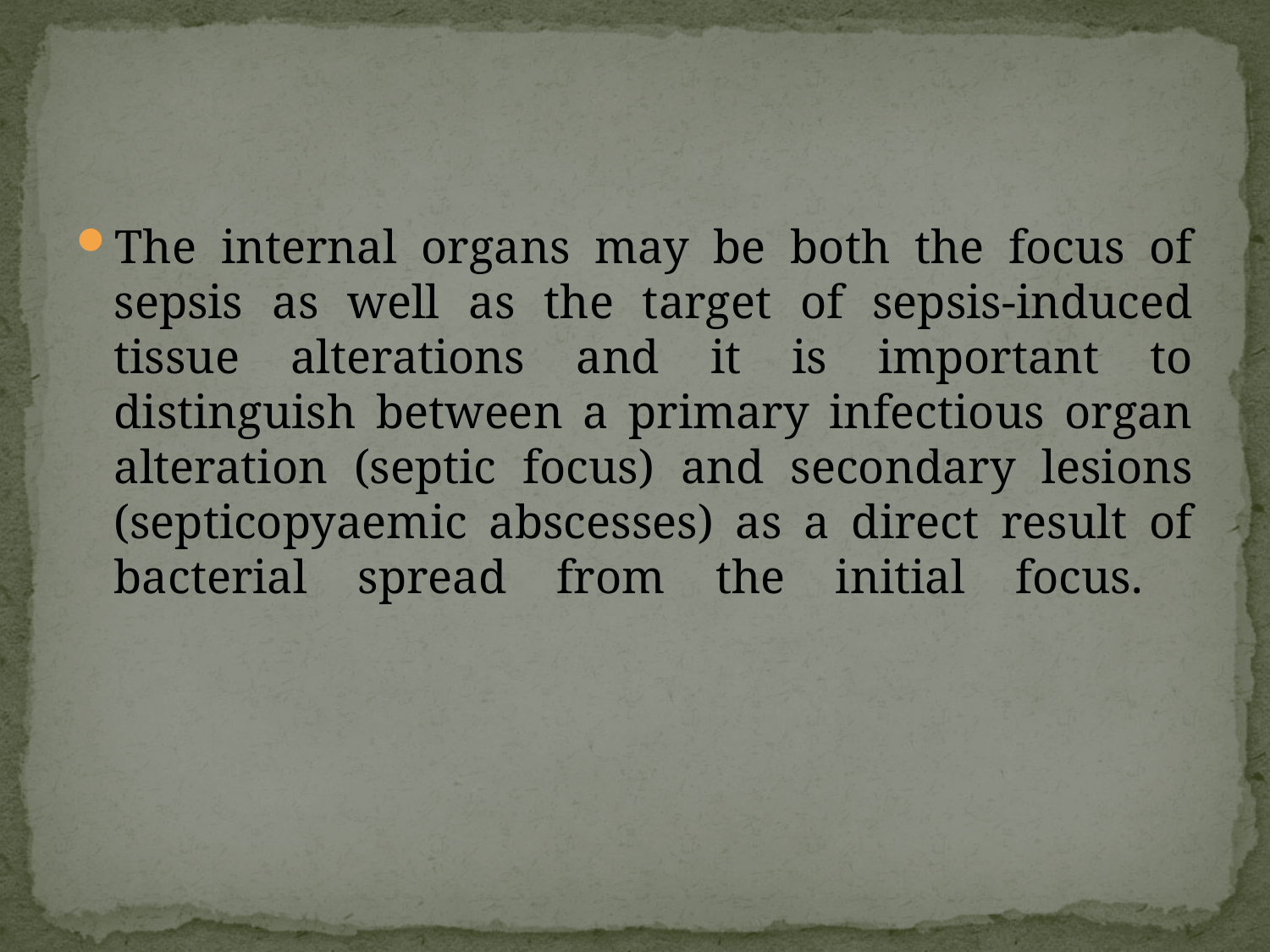

The internal organs may be both the focus of sepsis as well as the target of sepsis-induced tissue alterations and it is important to distinguish between a primary infectious organ alteration (septic focus) and secondary lesions (septicopyaemic abscesses) as a direct result of bacterial spread from the initial focus.